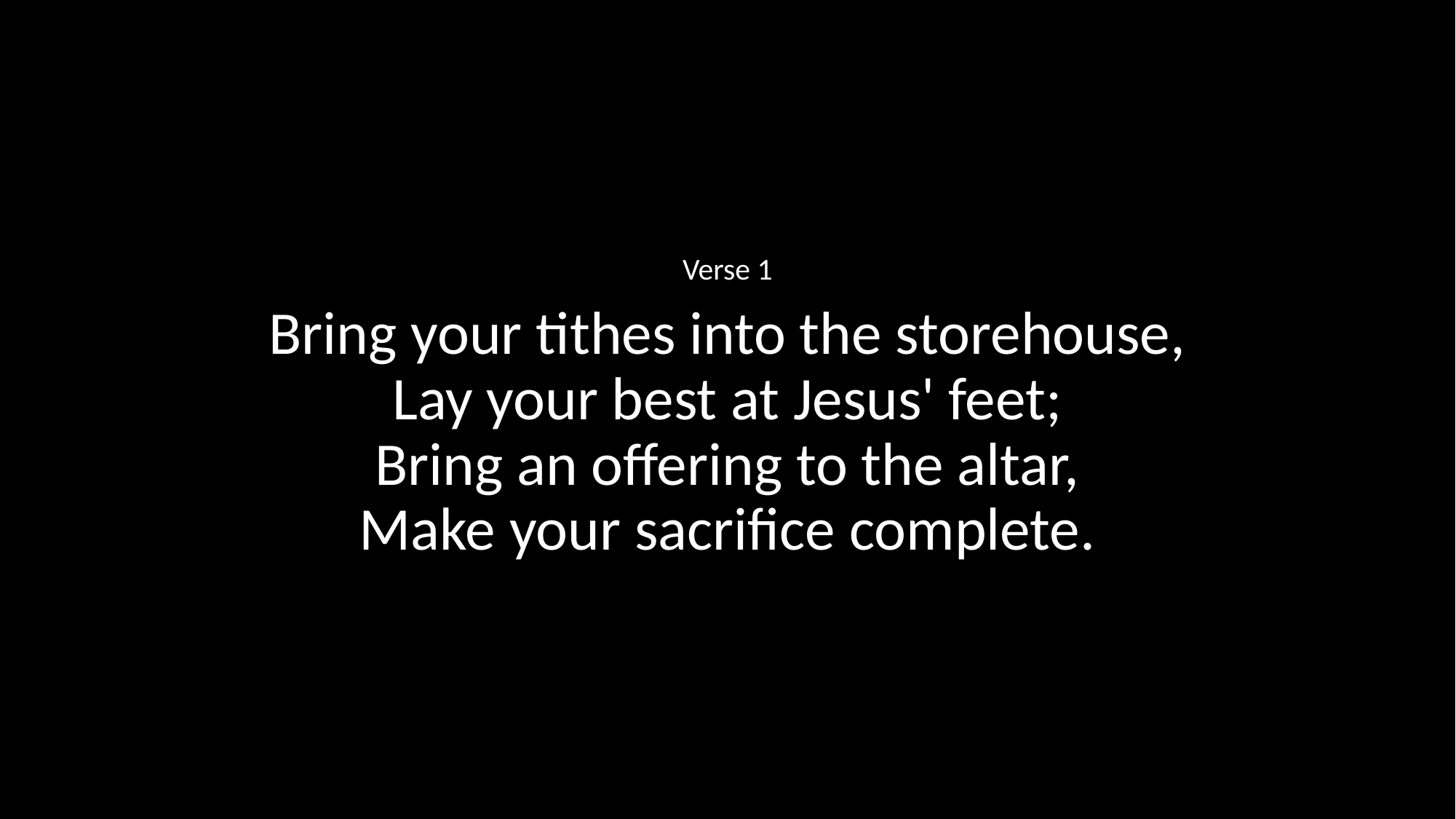

Verse 1
Bring your tithes into the storehouse,
Lay your best at Jesus' feet;
Bring an offering to the altar,
Make your sacrifice complete.